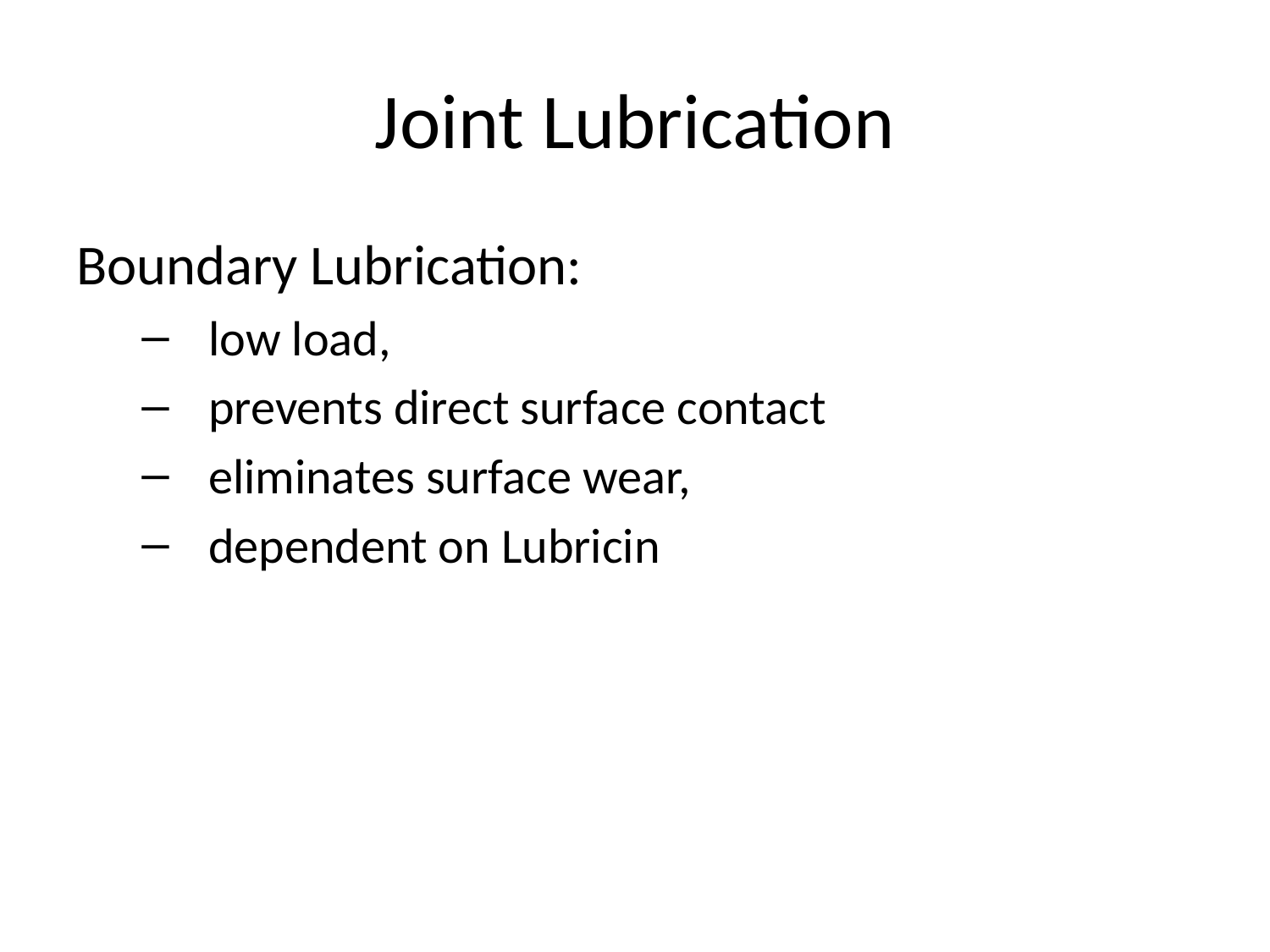

# Joint Lubrication
Boundary Lubrication:
low load,
prevents direct surface contact
eliminates surface wear,
dependent on Lubricin